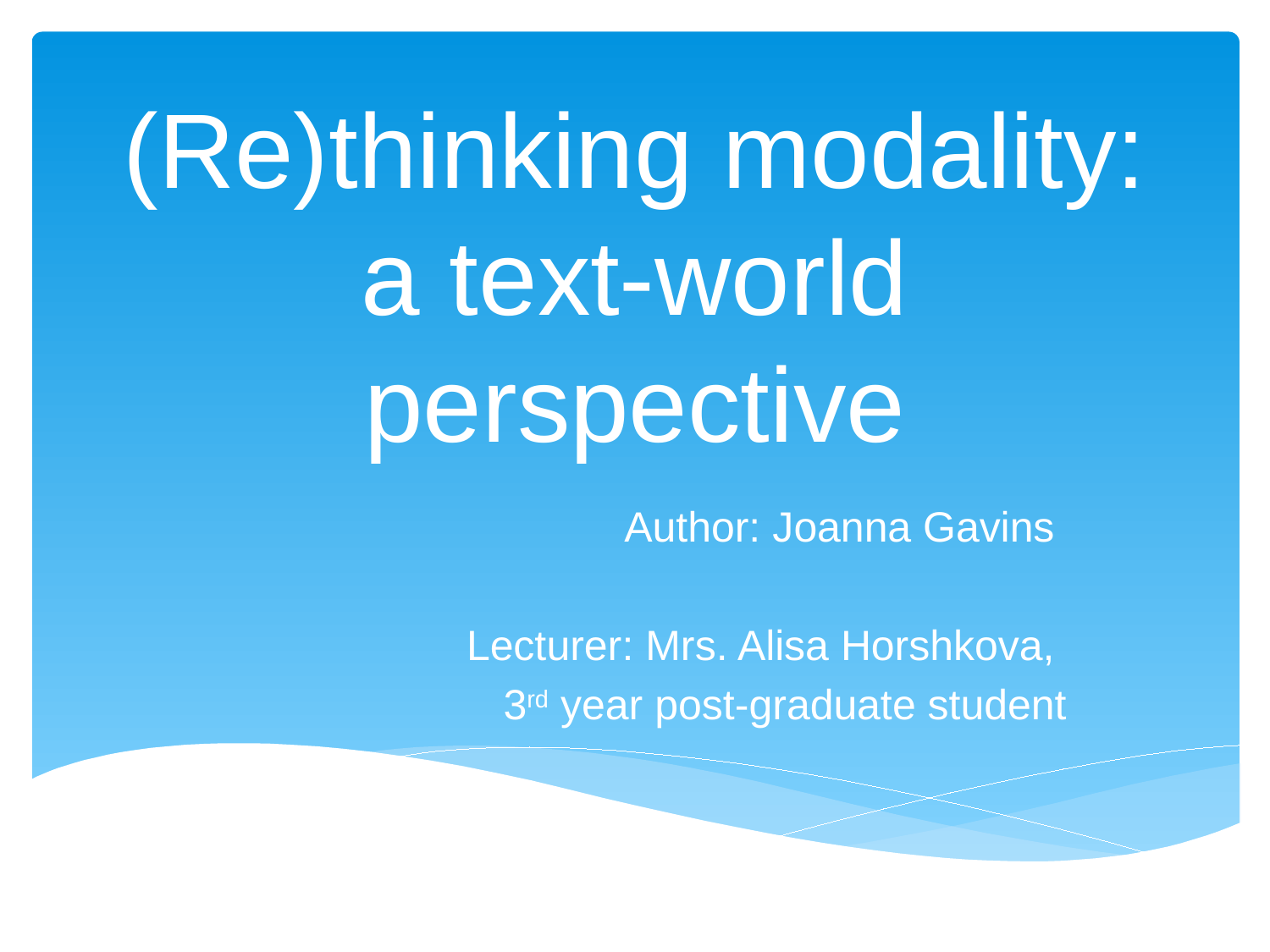

# (Re)thinking modality: a text-world perspective
Author: Joanna Gavins

Lecturer: Mrs. Alisa Horshkova,
3rd year post-graduate student